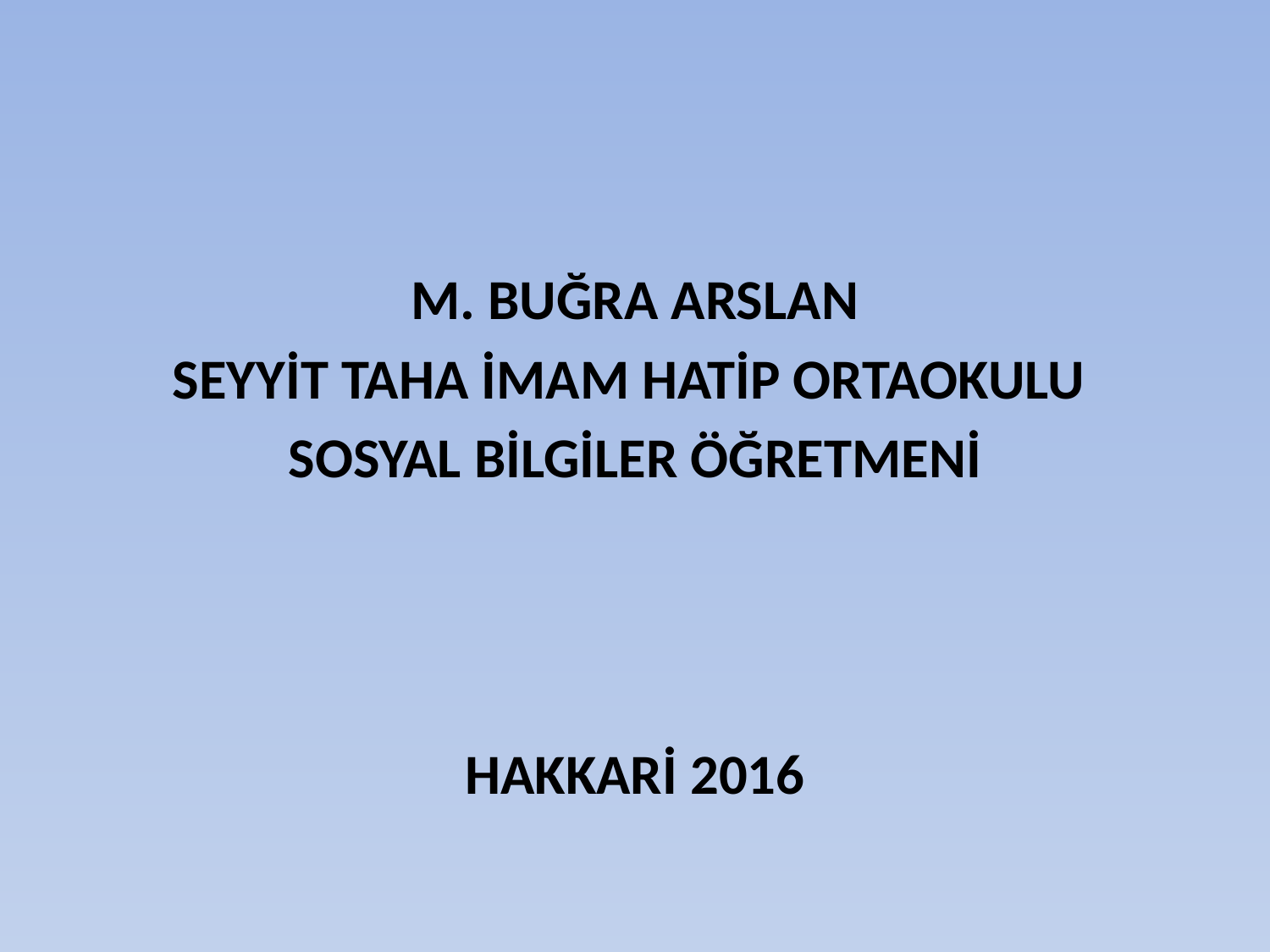

M. BUĞRA ARSLAN
SEYYİT TAHA İMAM HATİP ORTAOKULU
SOSYAL BİLGİLER ÖĞRETMENİ

HAKKARİ 2016